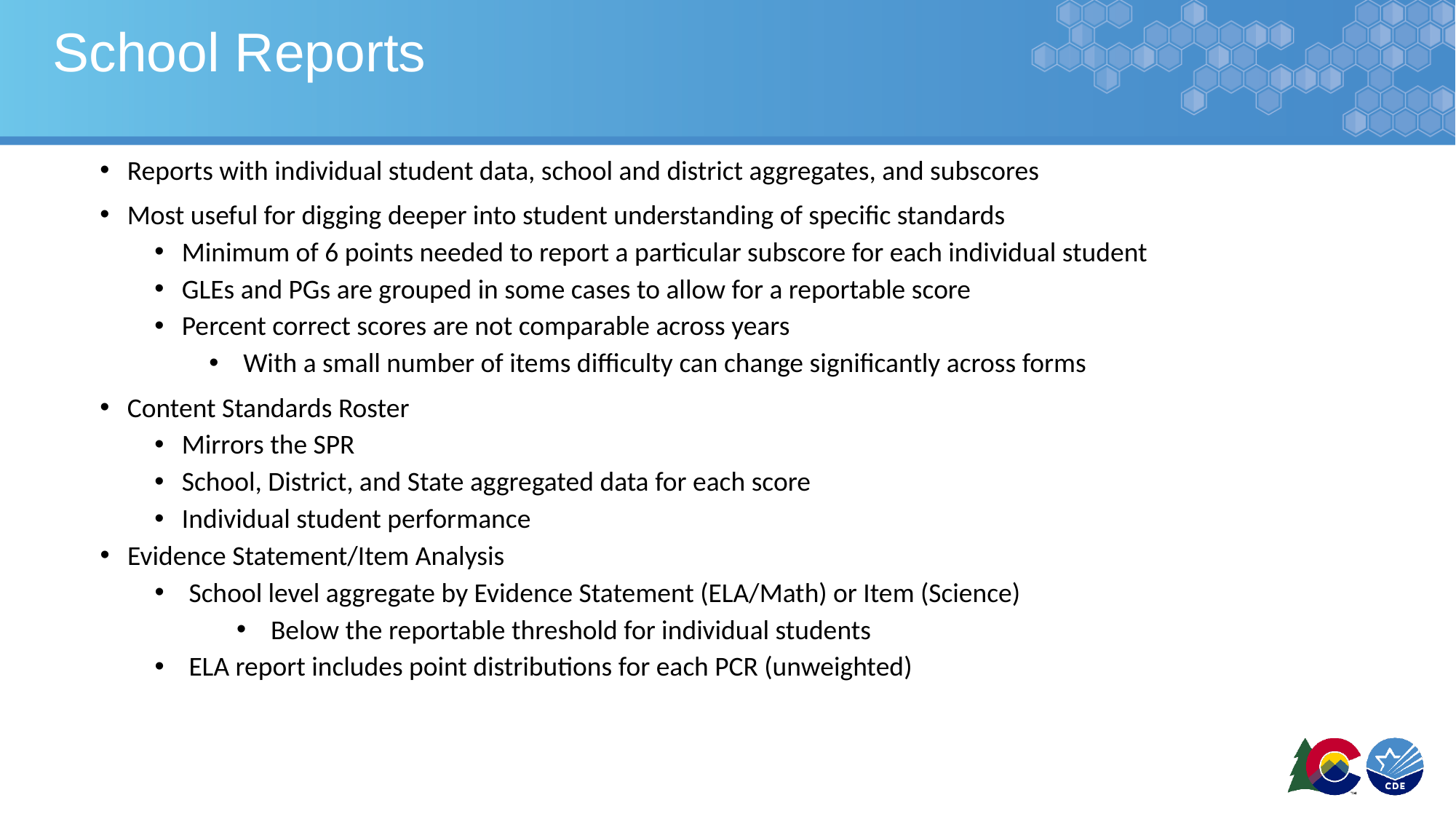

# School Reports
Reports with individual student data, school and district aggregates, and subscores
Most useful for digging deeper into student understanding of specific standards
Minimum of 6 points needed to report a particular subscore for each individual student
GLEs and PGs are grouped in some cases to allow for a reportable score
Percent correct scores are not comparable across years
With a small number of items difficulty can change significantly across forms
Content Standards Roster
Mirrors the SPR
School, District, and State aggregated data for each score
Individual student performance
Evidence Statement/Item Analysis
School level aggregate by Evidence Statement (ELA/Math) or Item (Science)
Below the reportable threshold for individual students
ELA report includes point distributions for each PCR (unweighted)